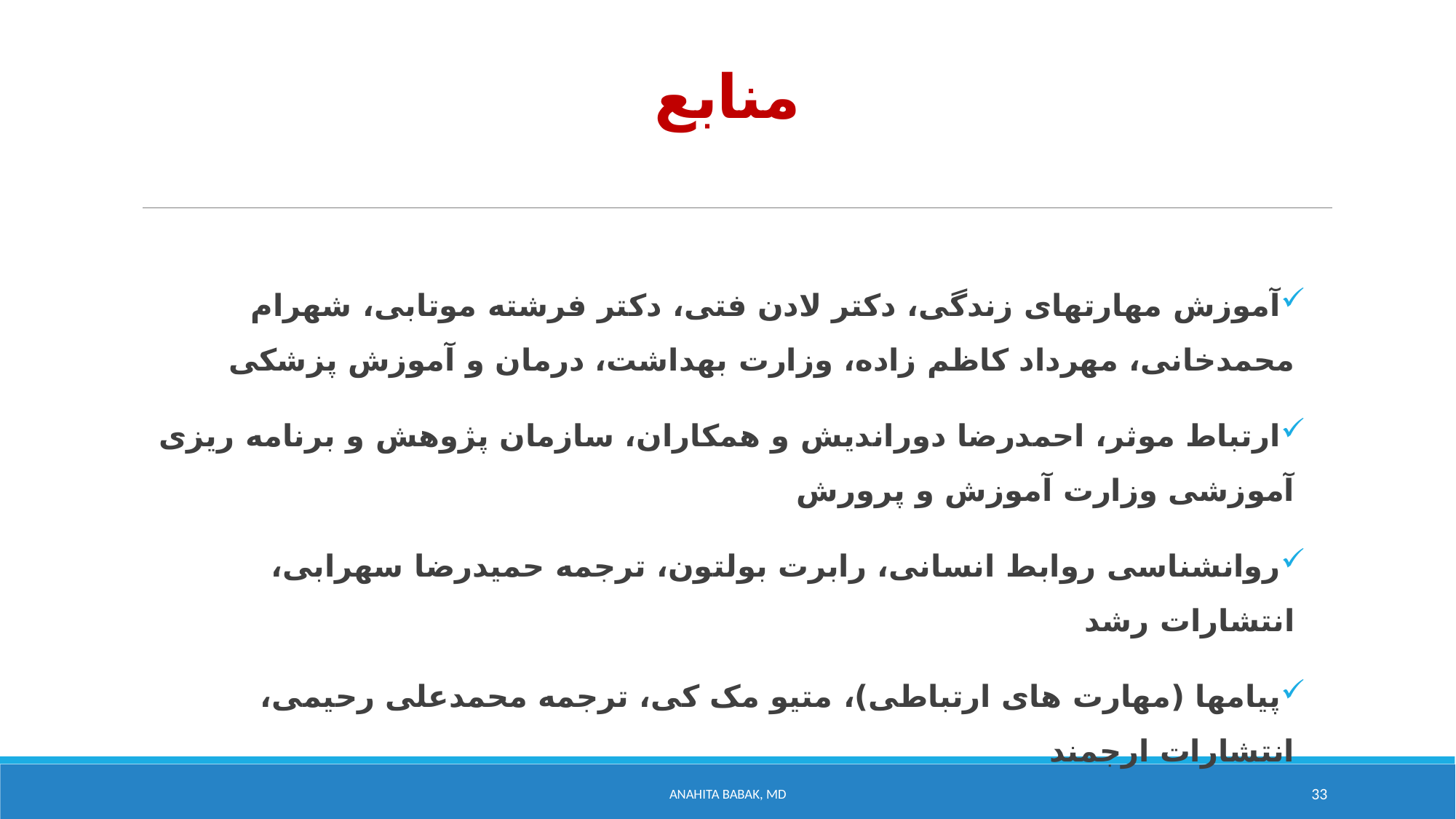

# منابع
آموزش مهارتهای زندگی، دکتر لادن فتی، دکتر فرشته موتابی، شهرام محمدخانی، مهرداد کاظم زاده، وزارت بهداشت، درمان و آموزش پزشکی
ارتباط موثر، احمدرضا دوراندیش و همکاران، سازمان پژوهش و برنامه ریزی آموزشی وزارت آموزش و پرورش
روانشناسی روابط انسانی، رابرت بولتون، ترجمه حمیدرضا سهرابی، انتشارات رشد
پیامها (مهارت های ارتباطی)، متیو مک کی، ترجمه محمدعلی رحیمی، انتشارات ارجمند

Anahita Babak, MD
33